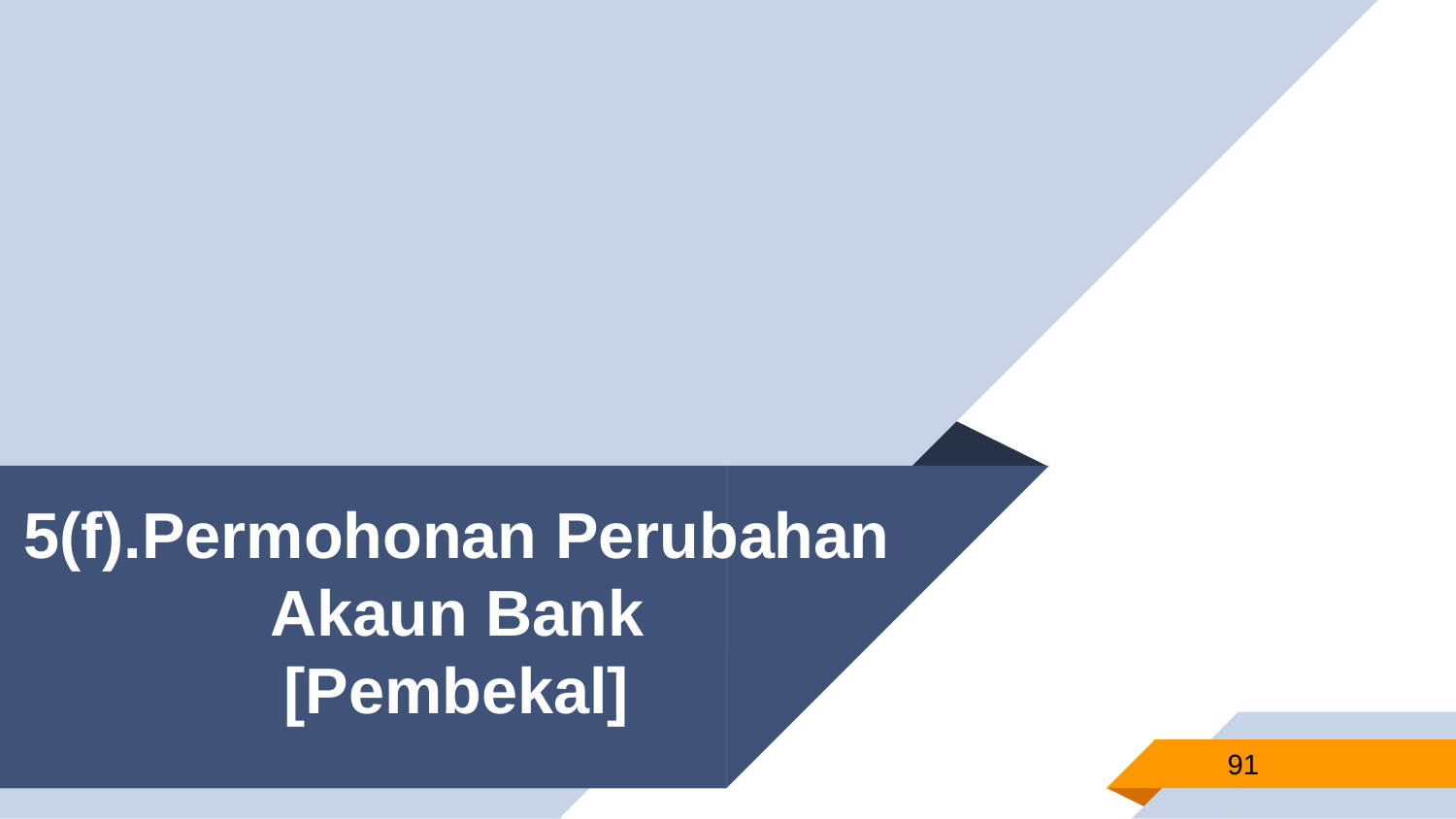

# 5(f).Permohonan Perubahan Akaun Bank [Pembekal]
91